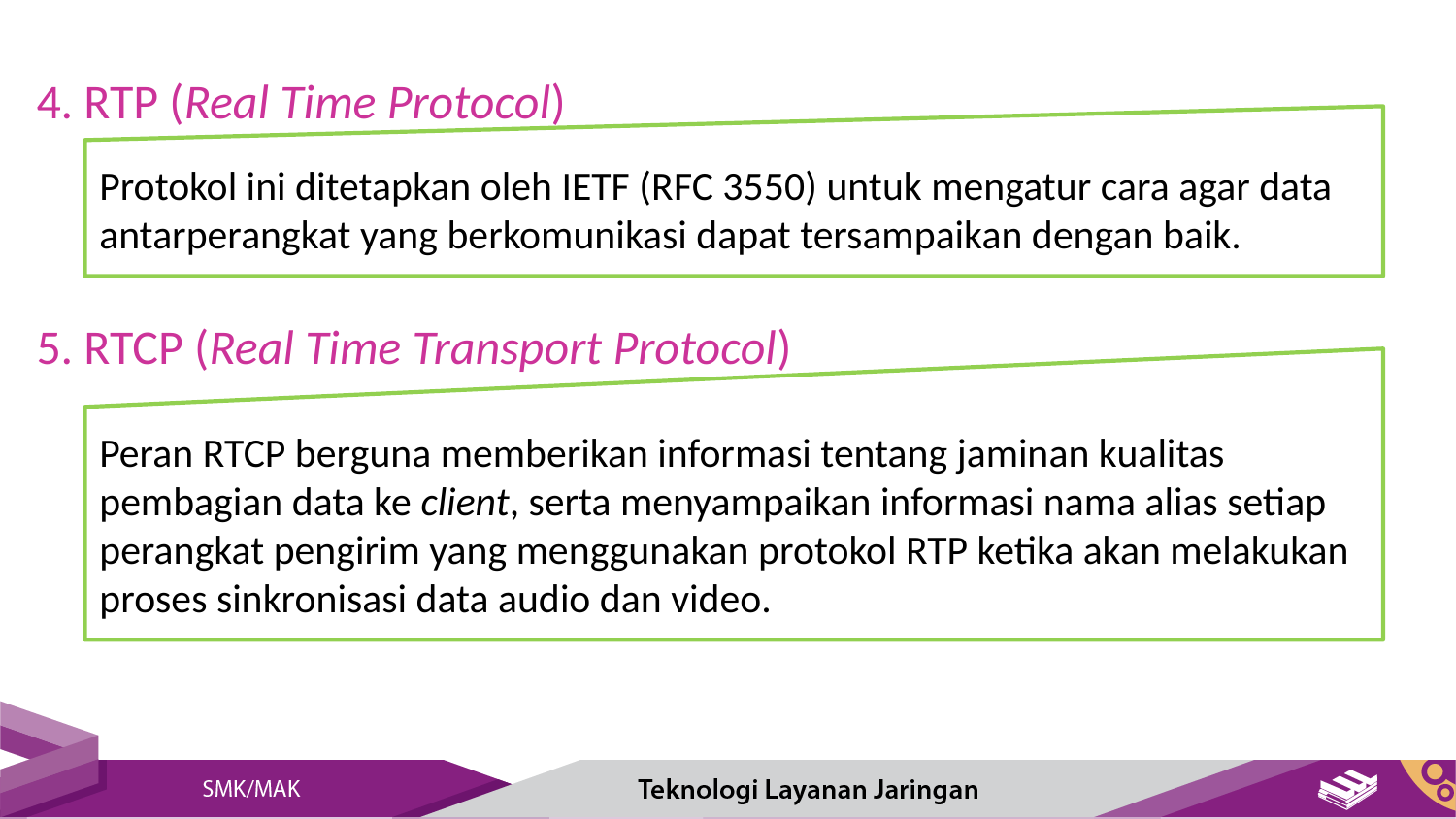

4. RTP (Real Time Protocol)
Protokol ini ditetapkan oleh IETF (RFC 3550) untuk mengatur cara agar data antarperangkat yang berkomunikasi dapat tersampaikan dengan baik.
5. RTCP (Real Time Transport Protocol)
Peran RTCP berguna memberikan informasi tentang jaminan kualitas pembagian data ke client, serta menyampaikan informasi nama alias setiap perangkat pengirim yang menggunakan protokol RTP ketika akan melakukan proses sinkronisasi data audio dan video.